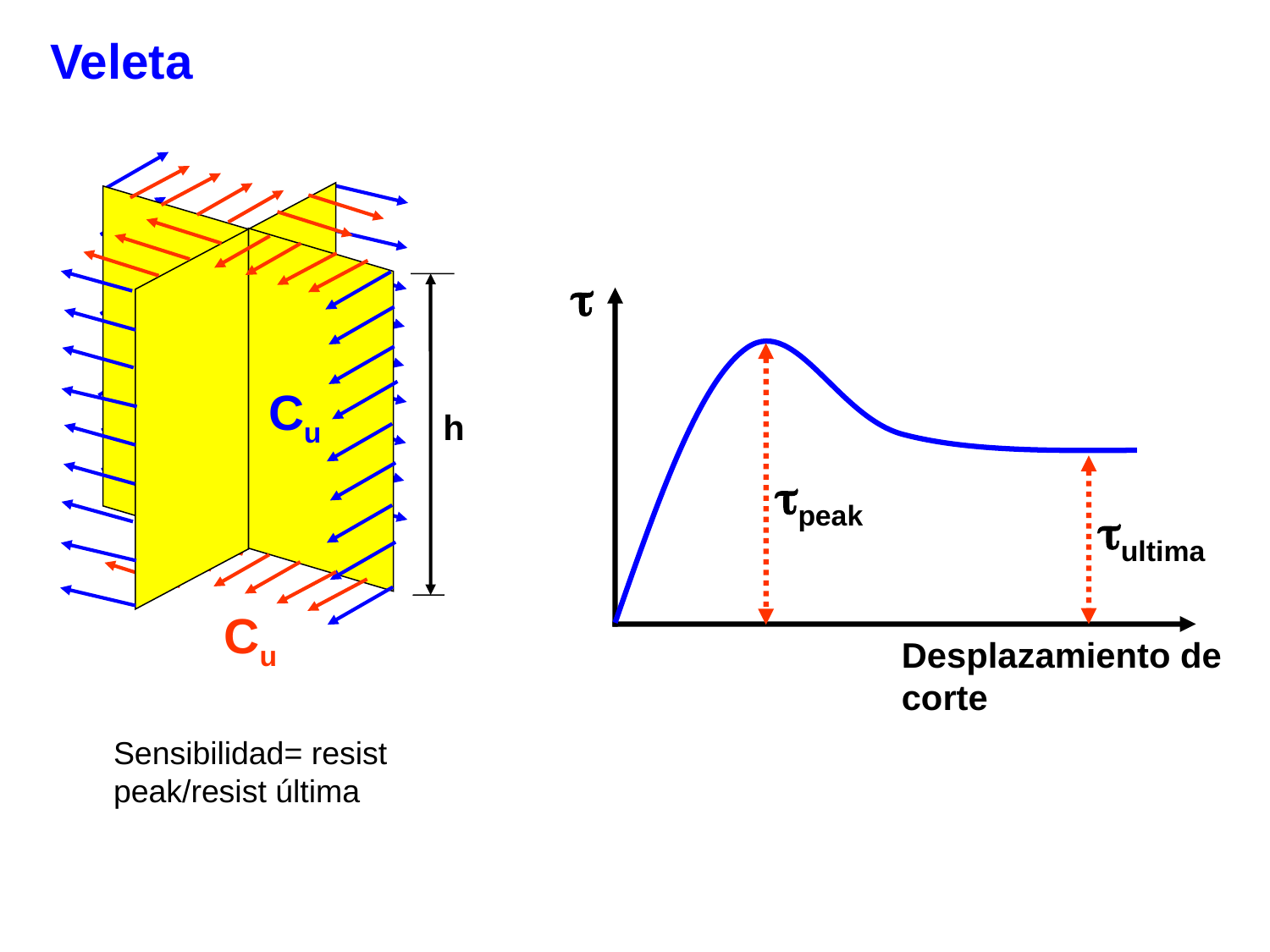

Veleta

τ

τpeak
τultima

Desplazamiento de corte

h

Cu
Cu

Sensibilidad= resist peak/resist última